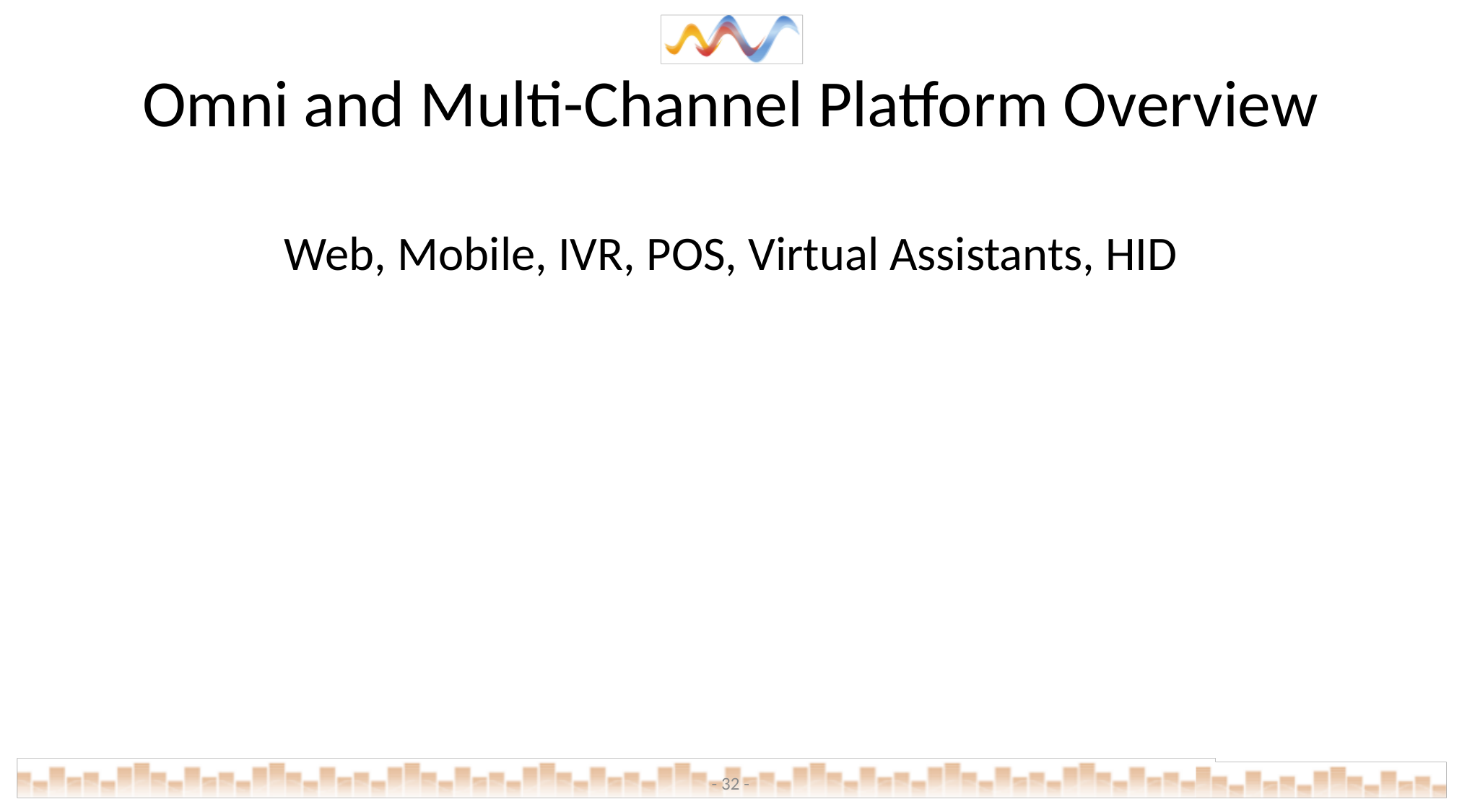

# Omni and Multi-Channel Platform Overview

Web, Mobile, IVR, POS, Virtual Assistants, HID
- 32 -